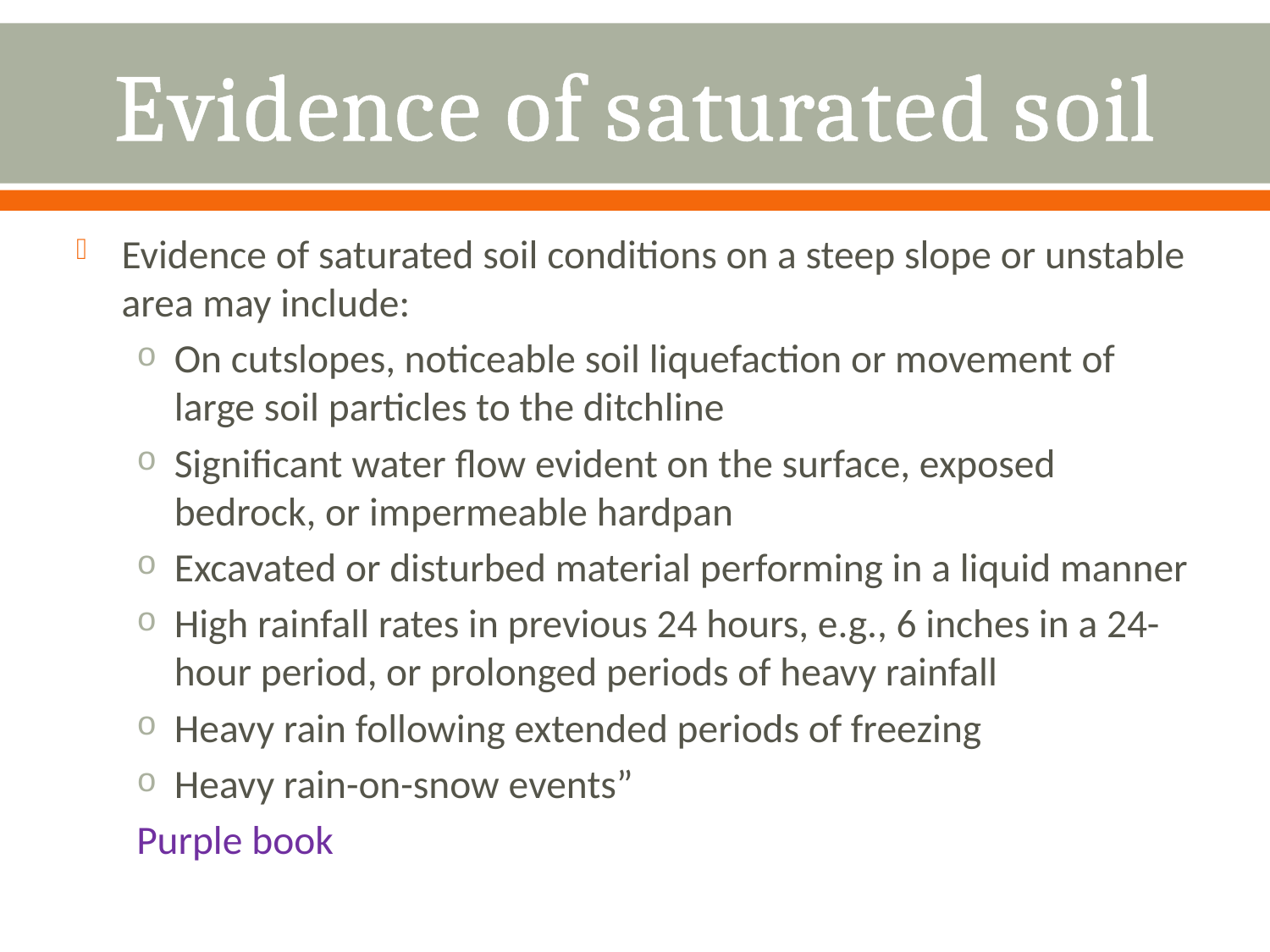

# Evidence of saturated soil
Evidence of saturated soil conditions on a steep slope or unstable area may include:
On cutslopes, noticeable soil liquefaction or movement of large soil particles to the ditchline
Significant water flow evident on the surface, exposed bedrock, or impermeable hardpan
Excavated or disturbed material performing in a liquid manner
High rainfall rates in previous 24 hours, e.g., 6 inches in a 24-hour period, or prolonged periods of heavy rainfall
Heavy rain following extended periods of freezing
Heavy rain-on-snow events”
							Purple book